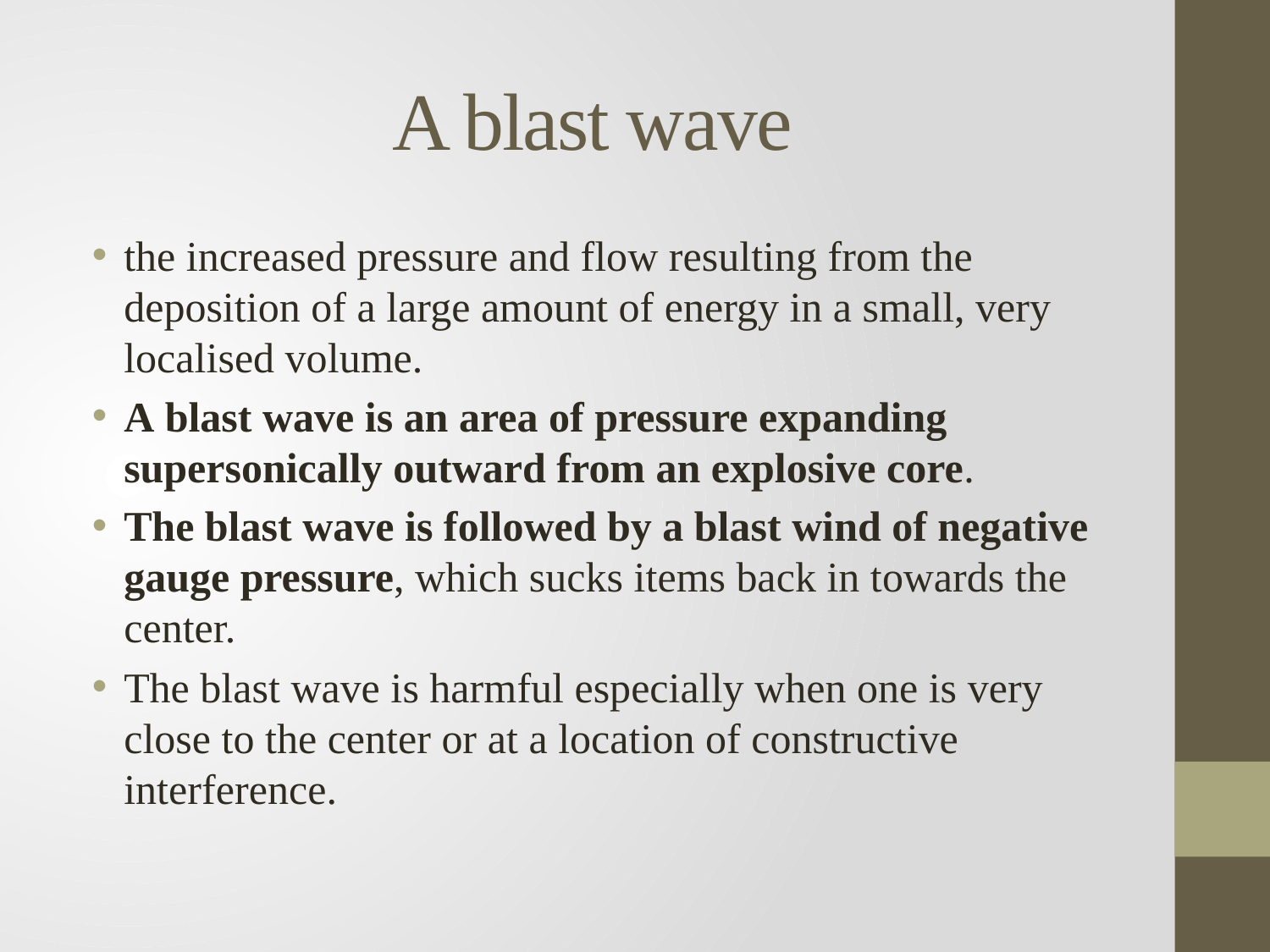

# A blast wave
the increased pressure and flow resulting from the deposition of a large amount of energy in a small, very localised volume.
A blast wave is an area of pressure expanding supersonically outward from an explosive core.
The blast wave is followed by a blast wind of negative gauge pressure, which sucks items back in towards the center.
The blast wave is harmful especially when one is very close to the center or at a location of constructive interference.